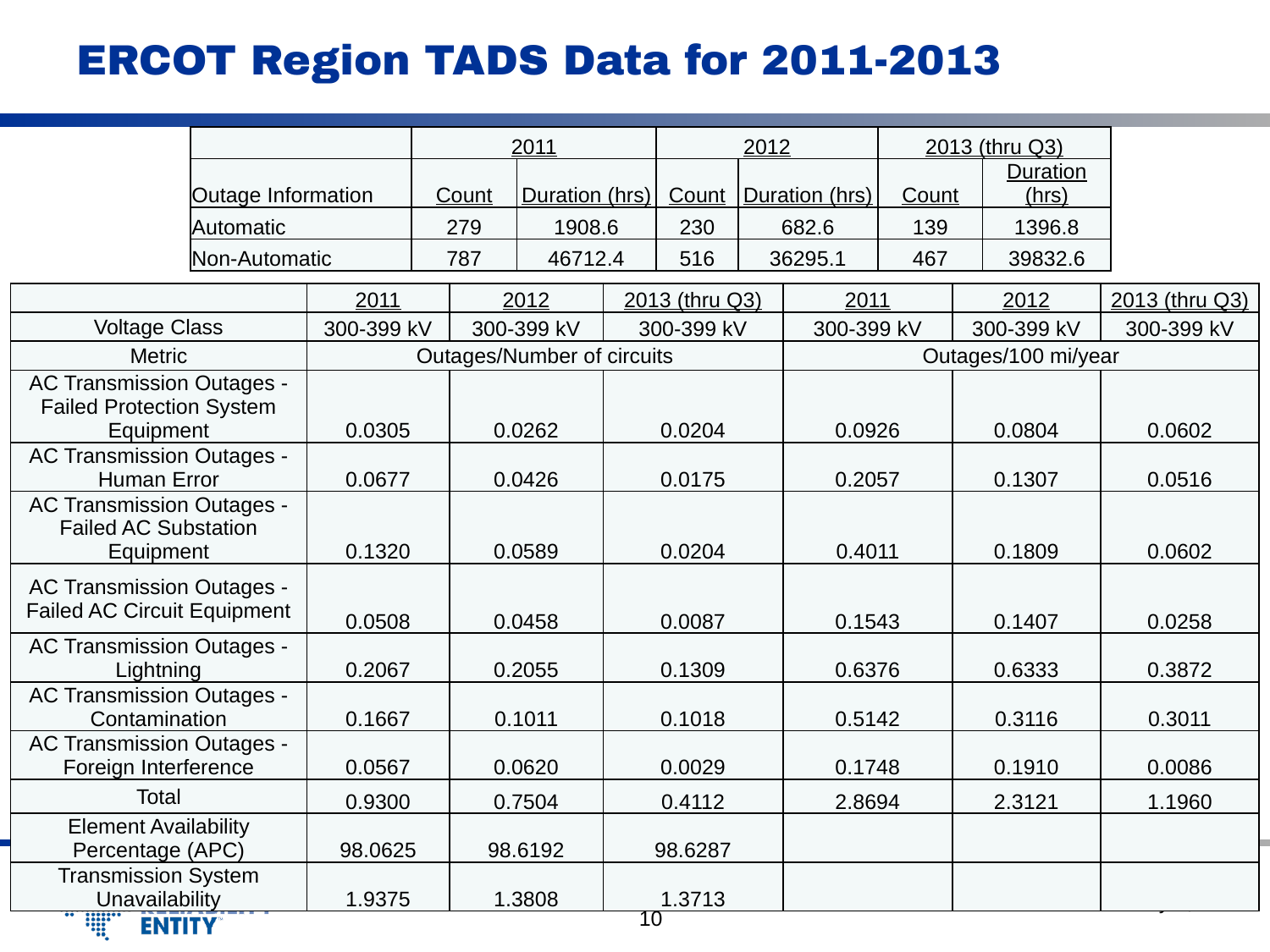

# ERCOT Region TADS Data for 2011-2013
|  | 2011 |  | 2012 |  | 2013 (thru Q3) |  |
| --- | --- | --- | --- | --- | --- | --- |
| Outage Information | Count | Duration (hrs) | Count | Duration (hrs) | Count | Duration (hrs) |
| Automatic | 279 | 1908.6 | 230 | 682.6 | 139 | 1396.8 |
| Non-Automatic | 787 | 46712.4 | 516 | 36295.1 | 467 | 39832.6 |
|  | 2011 | 2012 | 2013 (thru Q3) | 2011 | 2012 | 2013 (thru Q3) |
| --- | --- | --- | --- | --- | --- | --- |
| Voltage Class | 300-399 kV | 300-399 kV | 300-399 kV | 300-399 kV | 300-399 kV | 300-399 kV |
| Metric | Outages/Number of circuits |  |  | Outages/100 mi/year |  |  |
| AC Transmission Outages - Failed Protection System Equipment | 0.0305 | 0.0262 | 0.0204 | 0.0926 | 0.0804 | 0.0602 |
| AC Transmission Outages - Human Error | 0.0677 | 0.0426 | 0.0175 | 0.2057 | 0.1307 | 0.0516 |
| AC Transmission Outages - Failed AC Substation Equipment | 0.1320 | 0.0589 | 0.0204 | 0.4011 | 0.1809 | 0.0602 |
| AC Transmission Outages - Failed AC Circuit Equipment | 0.0508 | 0.0458 | 0.0087 | 0.1543 | 0.1407 | 0.0258 |
| AC Transmission Outages - Lightning | 0.2067 | 0.2055 | 0.1309 | 0.6376 | 0.6333 | 0.3872 |
| AC Transmission Outages - Contamination | 0.1667 | 0.1011 | 0.1018 | 0.5142 | 0.3116 | 0.3011 |
| AC Transmission Outages - Foreign Interference | 0.0567 | 0.0620 | 0.0029 | 0.1748 | 0.1910 | 0.0086 |
| Total | 0.9300 | 0.7504 | 0.4112 | 2.8694 | 2.3121 | 1.1960 |
| Element Availability Percentage (APC) | 98.0625 | 98.6192 | 98.6287 |  |  |  |
| Transmission System Unavailability | 1.9375 | 1.3808 | 1.3713 |  |  |  |
ROS Meeting
January 9, 2014